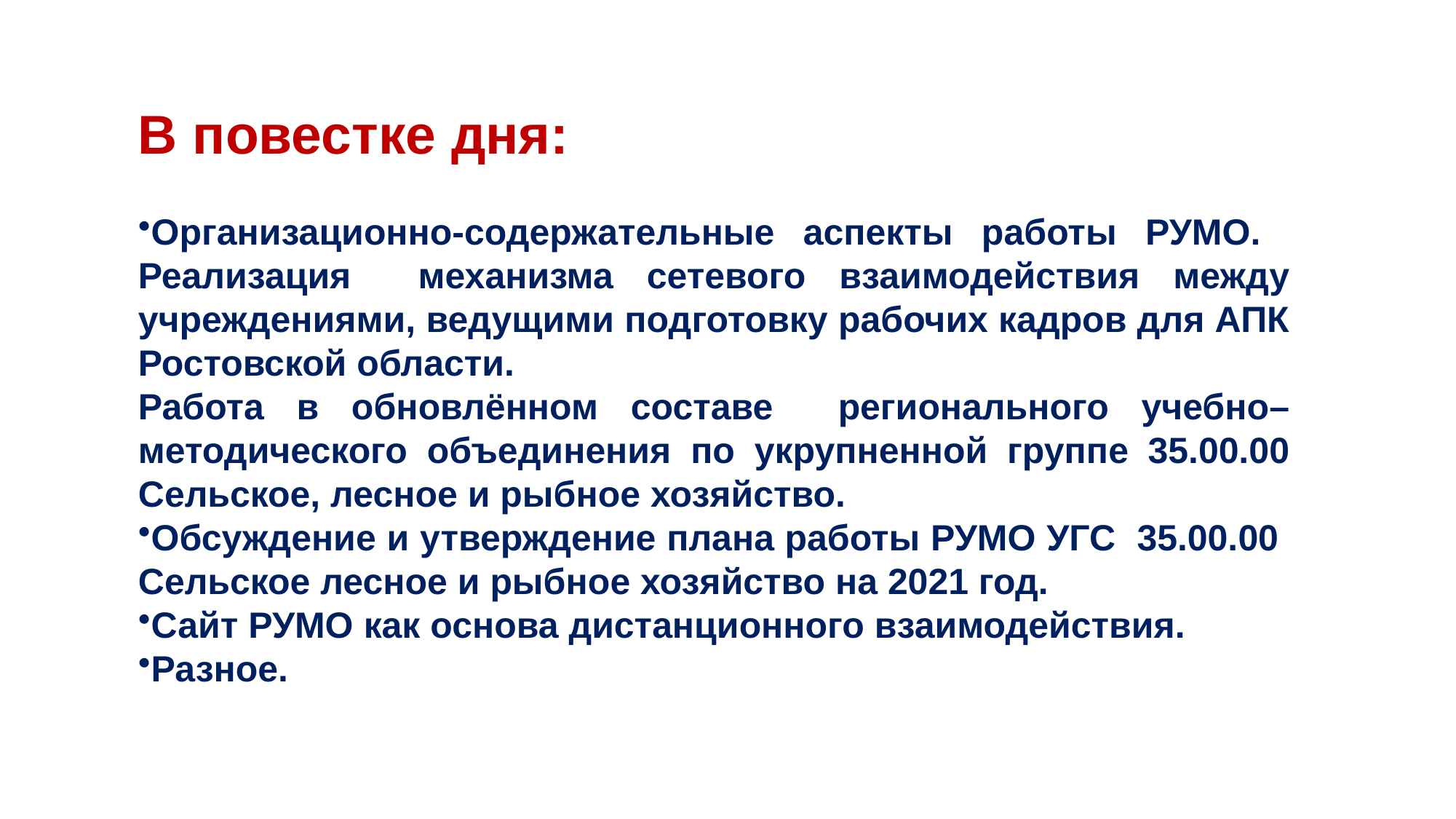

В повестке дня:

Организационно-содержательные аспекты работы РУМО.  Реализация  механизма сетевого взаимодействия между учреждениями, ведущими подготовку рабочих кадров для АПК Ростовской области.
Работа в обновлённом составе  регионального учебно–методического объединения по укрупненной группе 35.00.00 Сельское, лесное и рыбное хозяйство.
Обсуждение и утверждение плана работы РУМО УГС  35.00.00  Сельское лесное и рыбное хозяйство на 2021 год.
Сайт РУМО как основа дистанционного взаимодействия.
Разное.